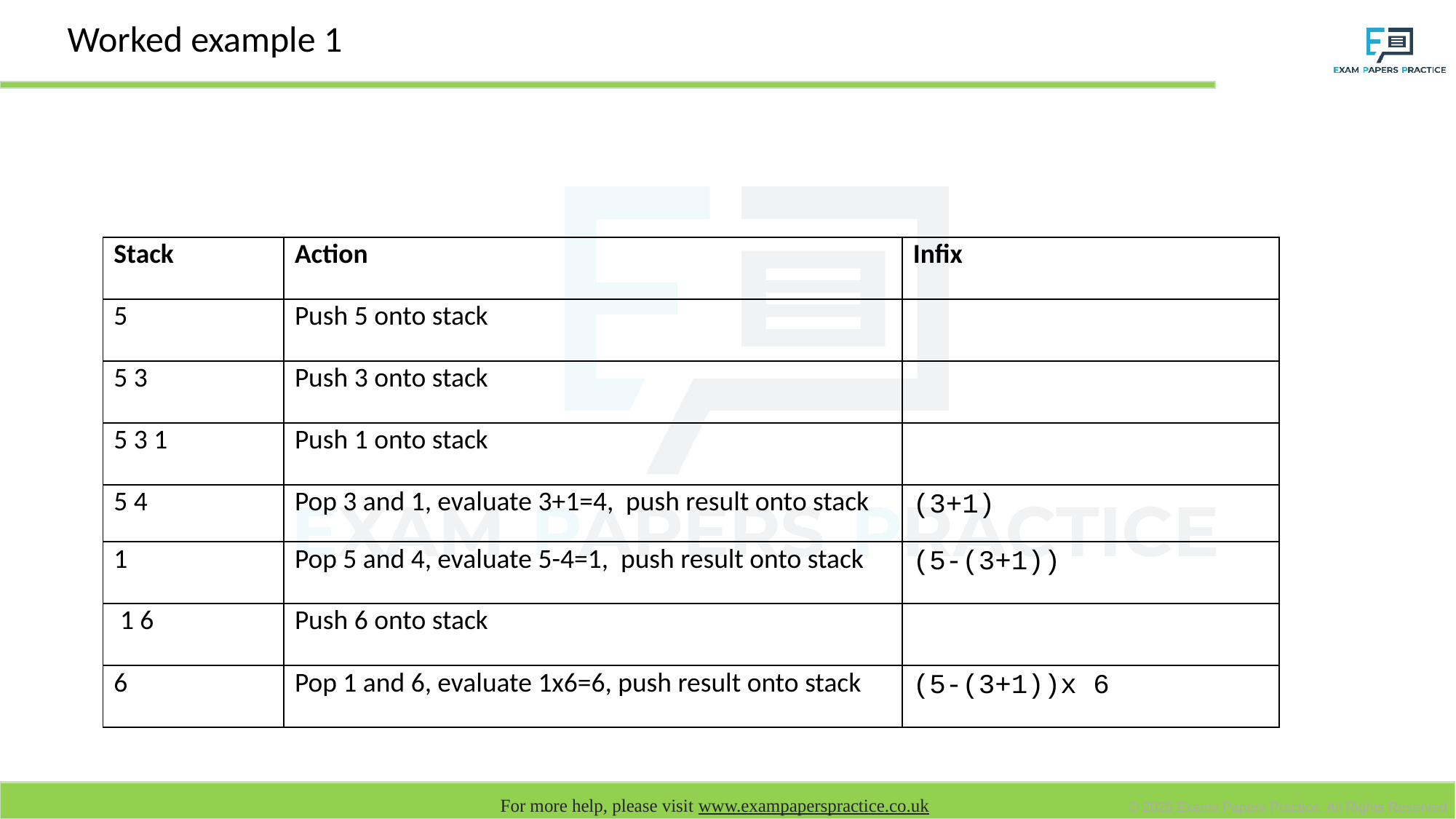

Worked example 1
# Convert the following RPN expression to infix: 5 3 1 +  − 6 × For each evaluation put in brackets (whether you need the brackets or not)
| Stack | Action | Infix |
| --- | --- | --- |
| 5 | Push 5 onto stack |  |
| 5 3 | Push 3 onto stack |  |
| 5 3 1 | Push 1 onto stack |  |
| 5 4 | Pop 3 and 1, evaluate 3+1=4, push result onto stack | (3+1) |
| 1 | Pop 5 and 4, evaluate 5-4=1, push result onto stack | (5-(3+1)) |
| 1 6 | Push 6 onto stack |  |
| 6 | Pop 1 and 6, evaluate 1x6=6, push result onto stack | (5-(3+1))x 6 |